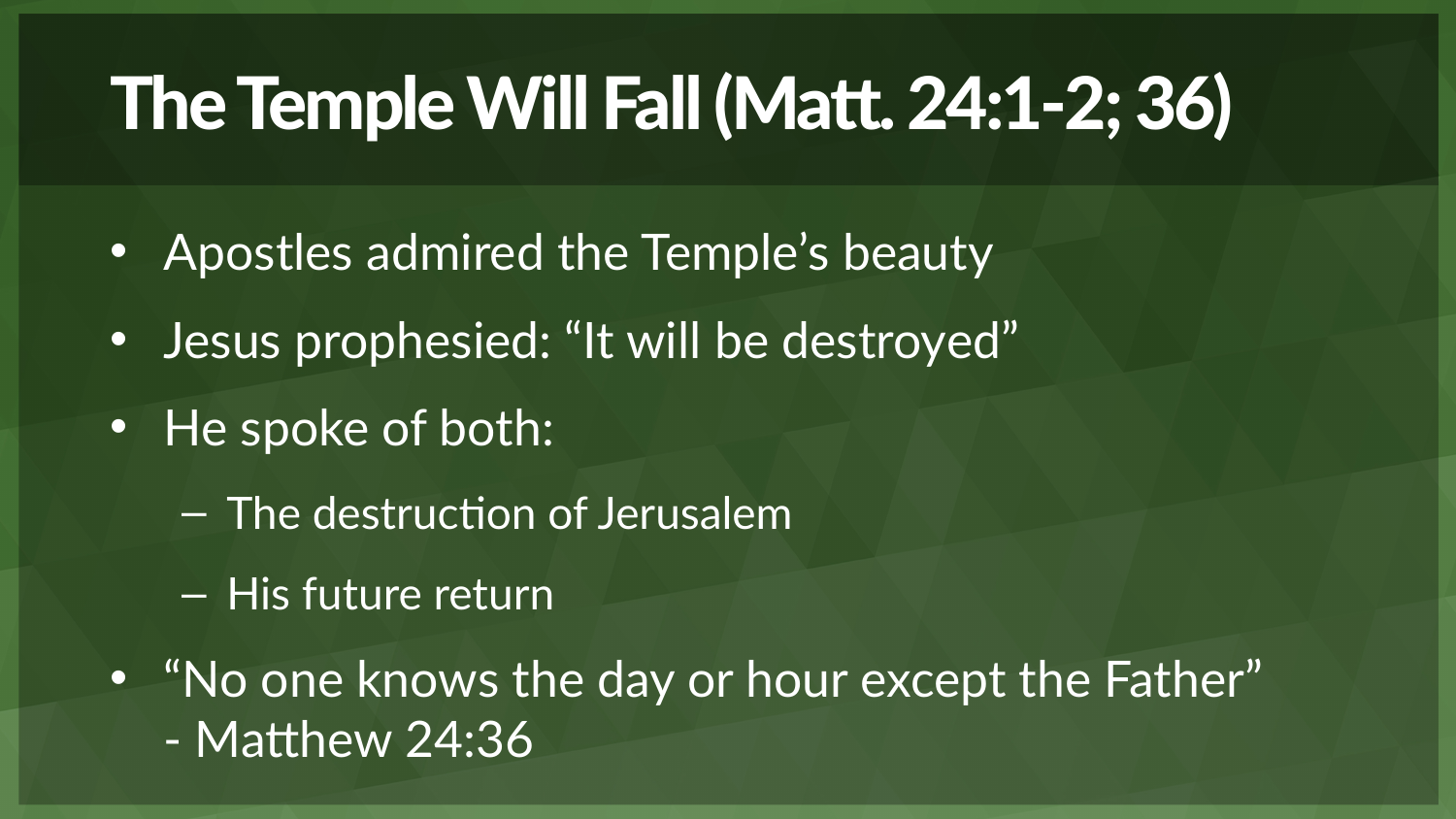

# The Temple Will Fall (Matt. 24:1-2; 36)
Apostles admired the Temple’s beauty
Jesus prophesied: “It will be destroyed”
He spoke of both:
The destruction of Jerusalem
His future return
“No one knows the day or hour except the Father”
- Matthew 24:36